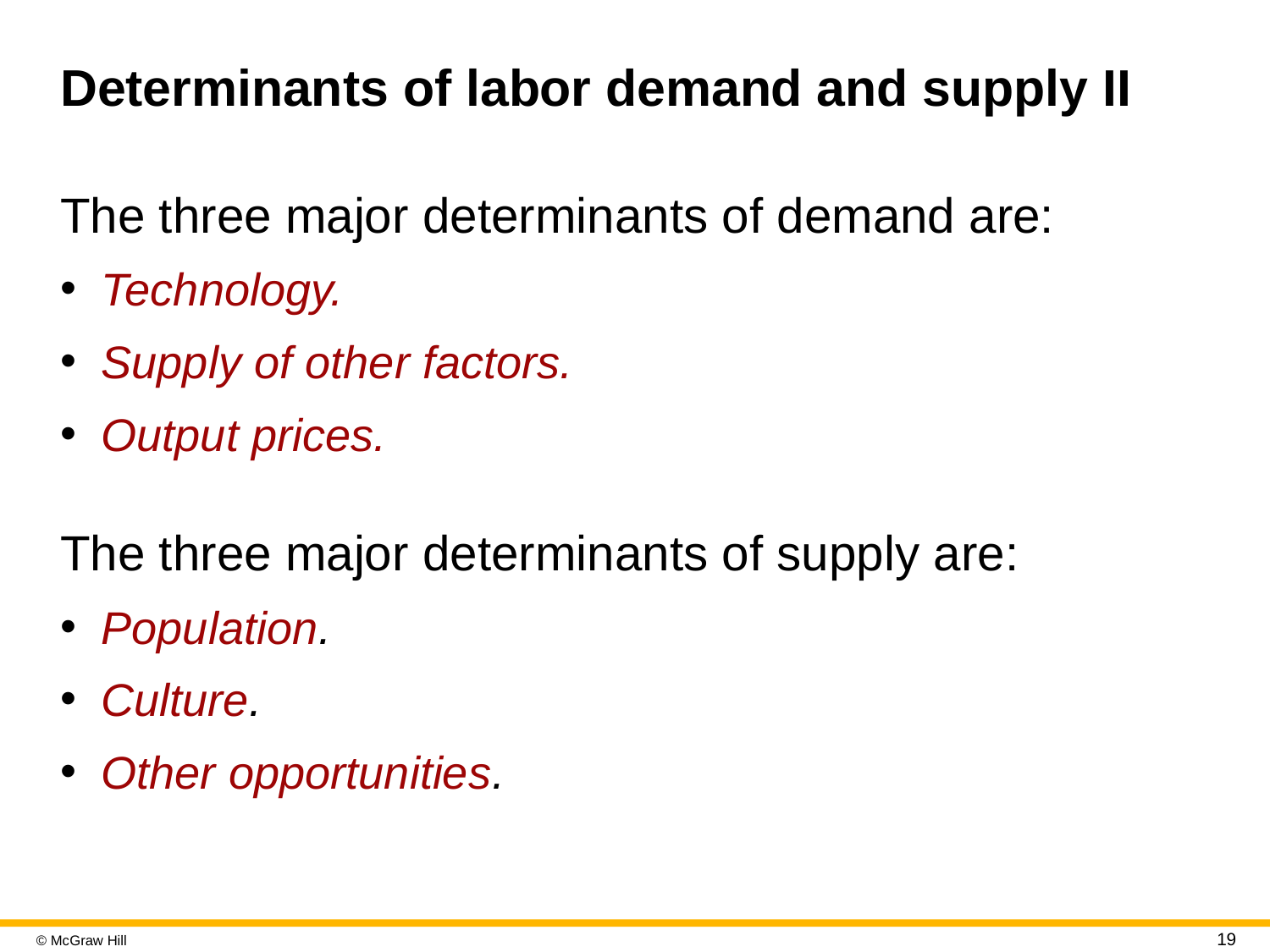

# Determinants of labor demand and supply II
The three major determinants of demand are:
Technology.
Supply of other factors.
Output prices.
The three major determinants of supply are:
Population.
Culture.
Other opportunities.